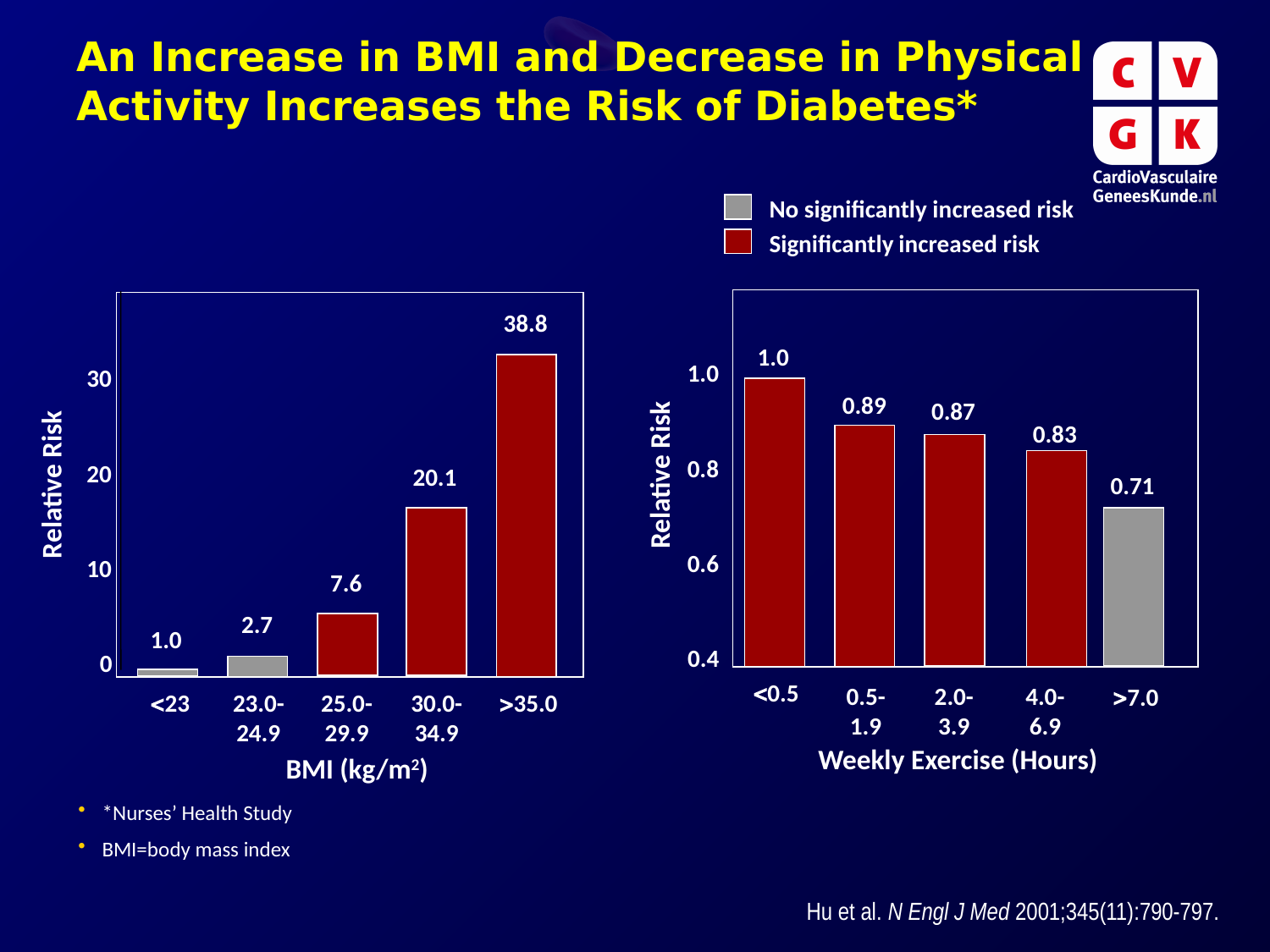

An Increase in BMI and Decrease in Physical Activity Increases the Risk of Diabetes*
No significantly increased risk
Significantly increased risk

1.0
1.0
0.8
0.6
0.4

0.89
0.87
0.83

Relative Risk
0.71

<0.5
0.5-
1.9
2.0-
3.9
4.0-
6.9
>7.0
Weekly Exercise (Hours)

38.8

30
20
20.1
Relative Risk

10
7.6
2.7

1.0
0

<23
23.0-
24.9
25.0-
29.9
30.0-
34.9
>35.0
BMI (kg/m2)

*Nurses’ Health Study
BMI=body mass index
Hu et al. N Engl J Med 2001;345(11):790-797.